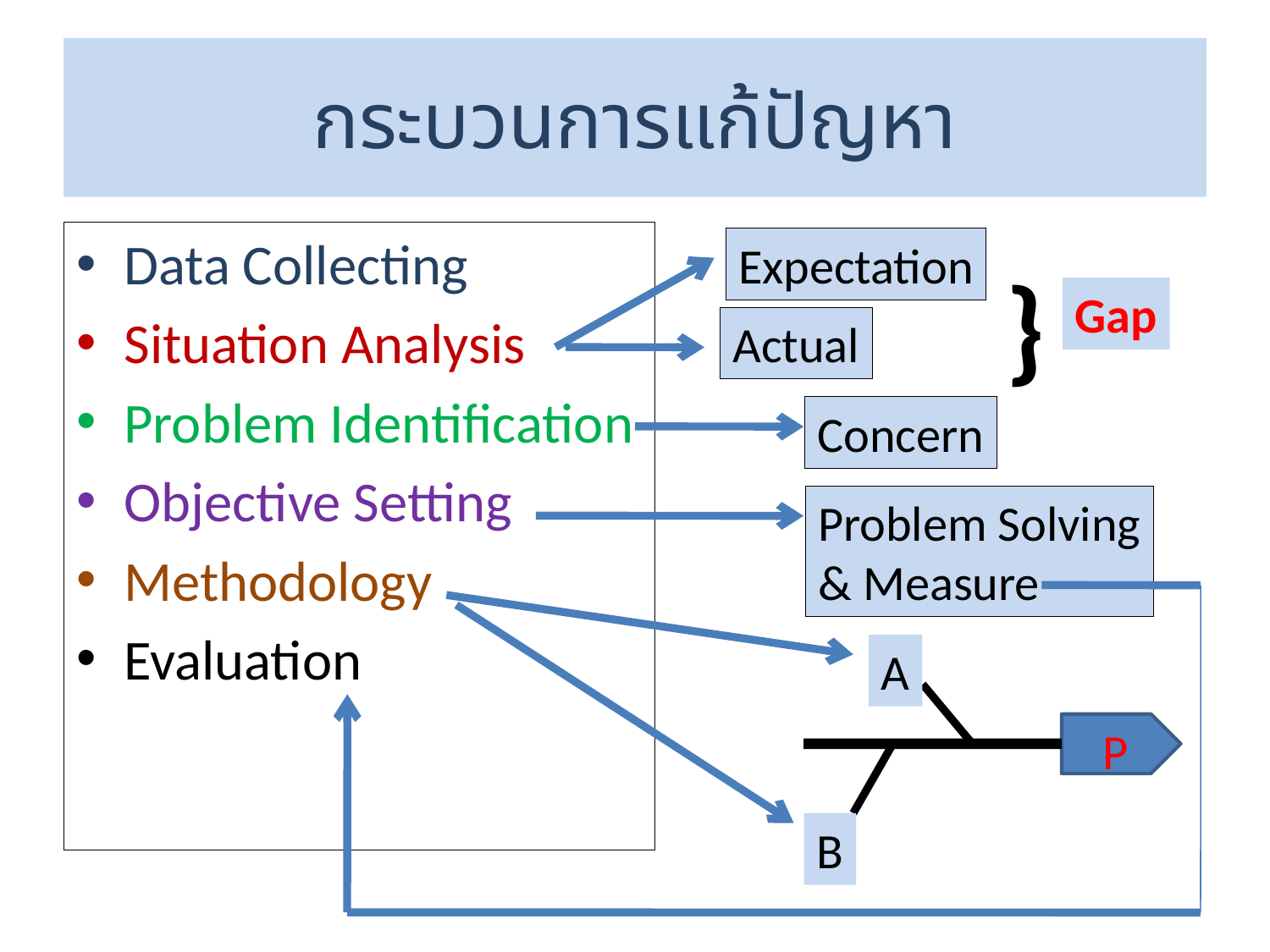

# กระบวนการแก้ปัญหา
Data Collecting
Situation Analysis
Problem Identification
Objective Setting
Methodology
Evaluation
Expectation
}
Gap
Actual
Concern
Problem Solving
& Measure
A

P
B